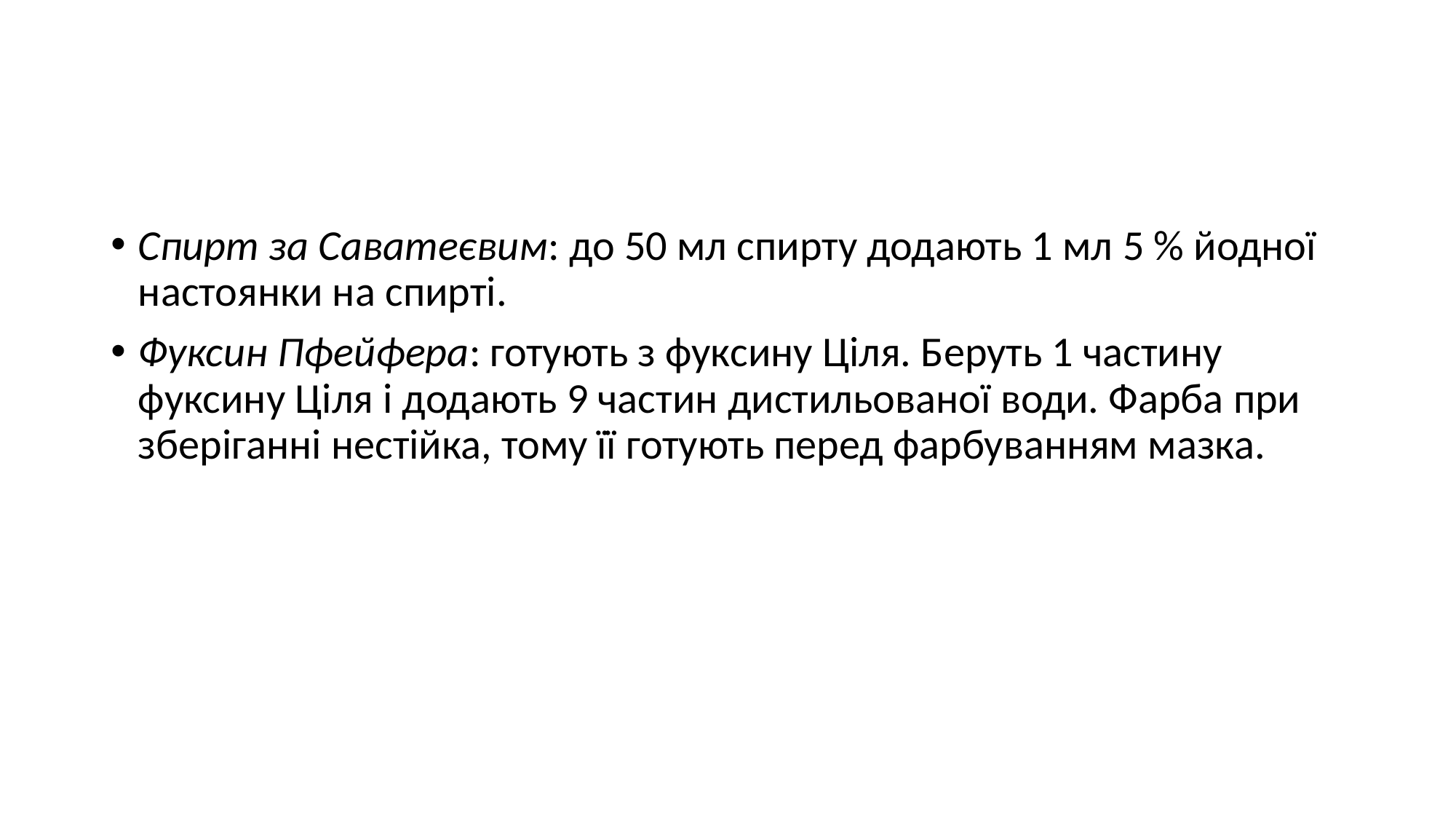

#
Спирт за Саватеєвим: до 50 мл спирту додають 1 мл 5 % йодної настоянки на спирті.
Фуксин Пфейфера: готують з фуксину Ціля. Беруть 1 частину фуксину Ціля і додають 9 частин дистильованої води. Фарба при зберіганні нестійка, тому її готують перед фарбуванням мазка.